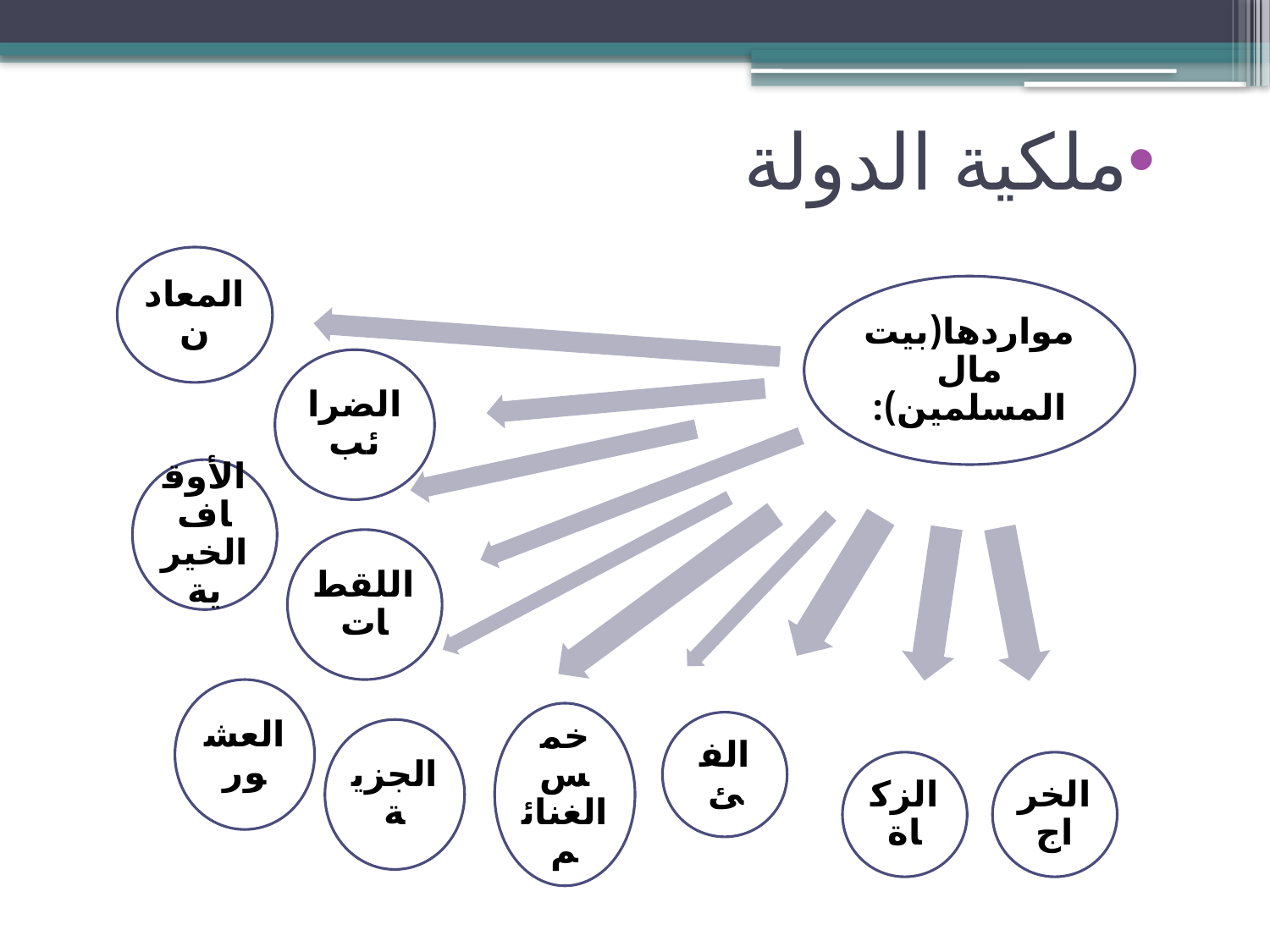

ملكية الدولة

مواردها(بيت مال المسلمين):

المعادن

الزكاة

الخراج

الفئ

خمس الغنائم

الجزية

العشور

اللقطات

الأوقاف الخيرية

الضرائب